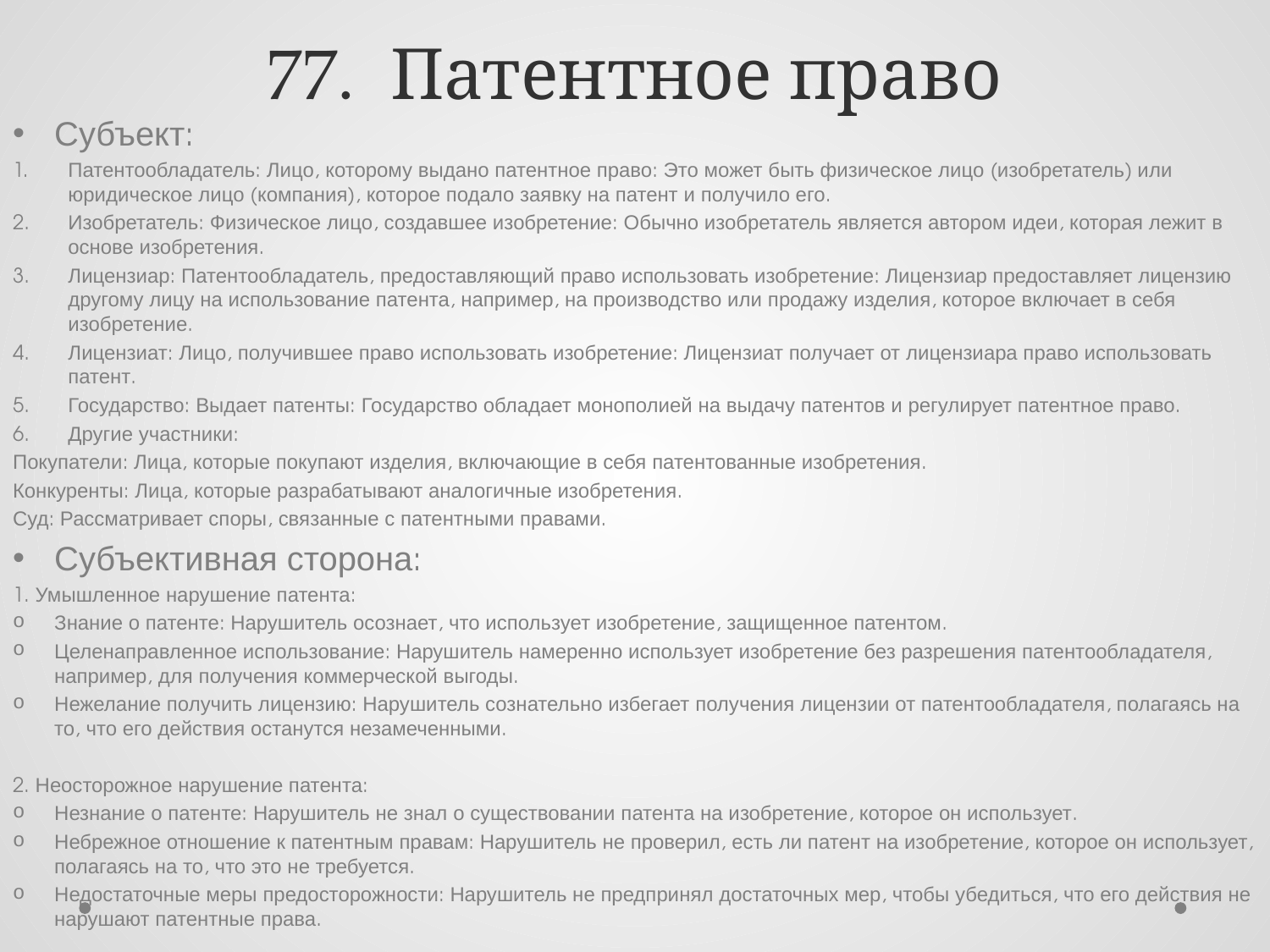

# 77.  Патентное право
Субъект:
Патентообладатель: Лицо, которому выдано патентное право: Это может быть физическое лицо (изобретатель) или юридическое лицо (компания), которое подало заявку на патент и получило его.
Изобретатель: Физическое лицо, создавшее изобретение: Обычно изобретатель является автором идеи, которая лежит в основе изобретения.
Лицензиар: Патентообладатель, предоставляющий право использовать изобретение: Лицензиар предоставляет лицензию другому лицу на использование патента, например, на производство или продажу изделия, которое включает в себя изобретение.
Лицензиат: Лицо, получившее право использовать изобретение: Лицензиат получает от лицензиара право использовать патент.
Государство: Выдает патенты: Государство обладает монополией на выдачу патентов и регулирует патентное право.
Другие участники:
Покупатели: Лица, которые покупают изделия, включающие в себя патентованные изобретения.
Конкуренты: Лица, которые разрабатывают аналогичные изобретения.
Суд: Рассматривает споры, связанные с патентными правами.
Субъективная сторона:
1. Умышленное нарушение патента:
Знание о патенте: Нарушитель осознает, что использует изобретение, защищенное патентом.
Целенаправленное использование: Нарушитель намеренно использует изобретение без разрешения патентообладателя, например, для получения коммерческой выгоды.
Нежелание получить лицензию: Нарушитель сознательно избегает получения лицензии от патентообладателя, полагаясь на то, что его действия останутся незамеченными.

2. Неосторожное нарушение патента:
Незнание о патенте: Нарушитель не знал о существовании патента на изобретение, которое он использует.
Небрежное отношение к патентным правам: Нарушитель не проверил, есть ли патент на изобретение, которое он использует, полагаясь на то, что это не требуется.
Недостаточные меры предосторожности: Нарушитель не предпринял достаточных мер, чтобы убедиться, что его действия не нарушают патентные права.